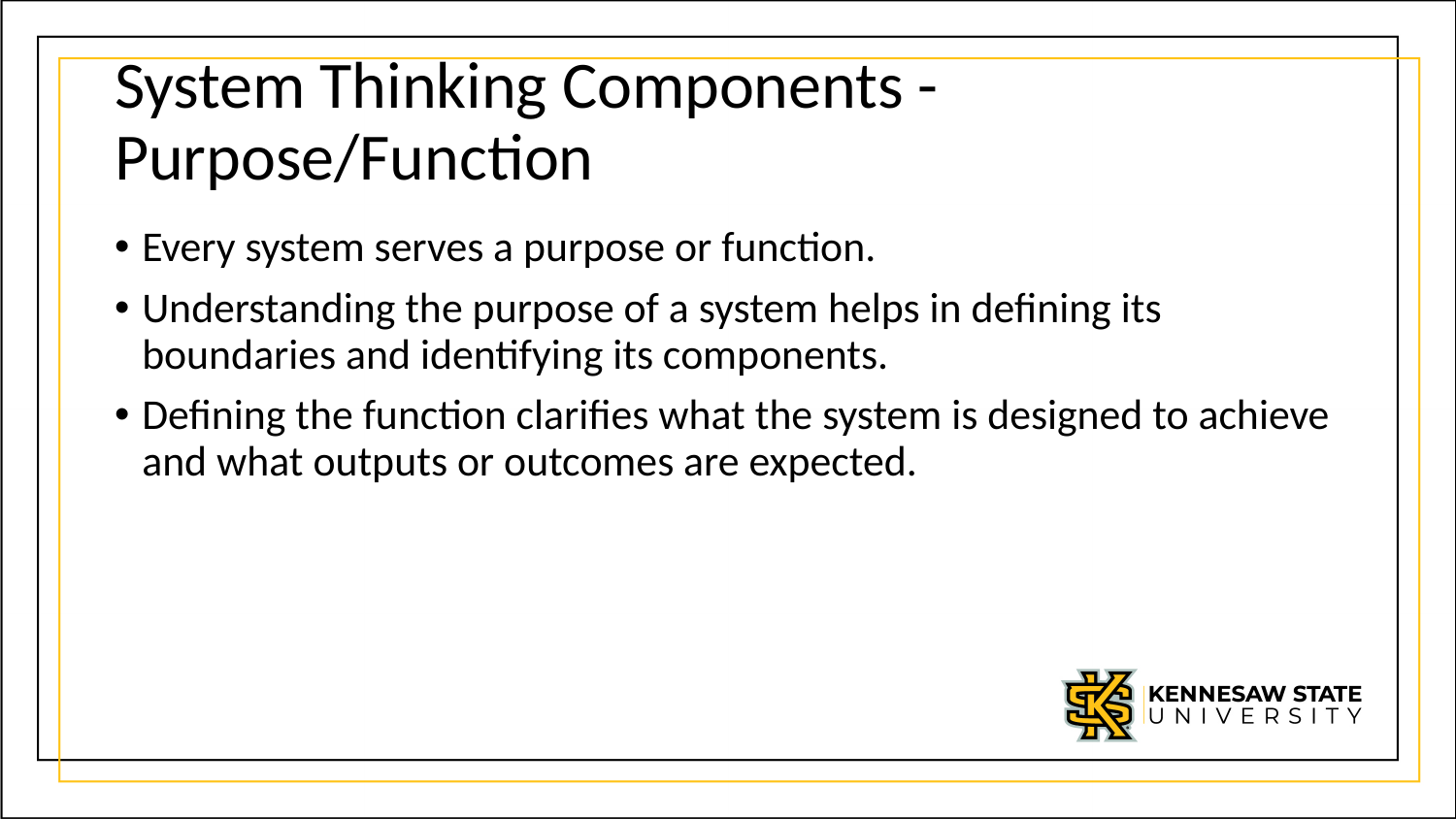

# System Thinking Components - Purpose/Function
Every system serves a purpose or function.
Understanding the purpose of a system helps in defining its boundaries and identifying its components.
Defining the function clarifies what the system is designed to achieve and what outputs or outcomes are expected.